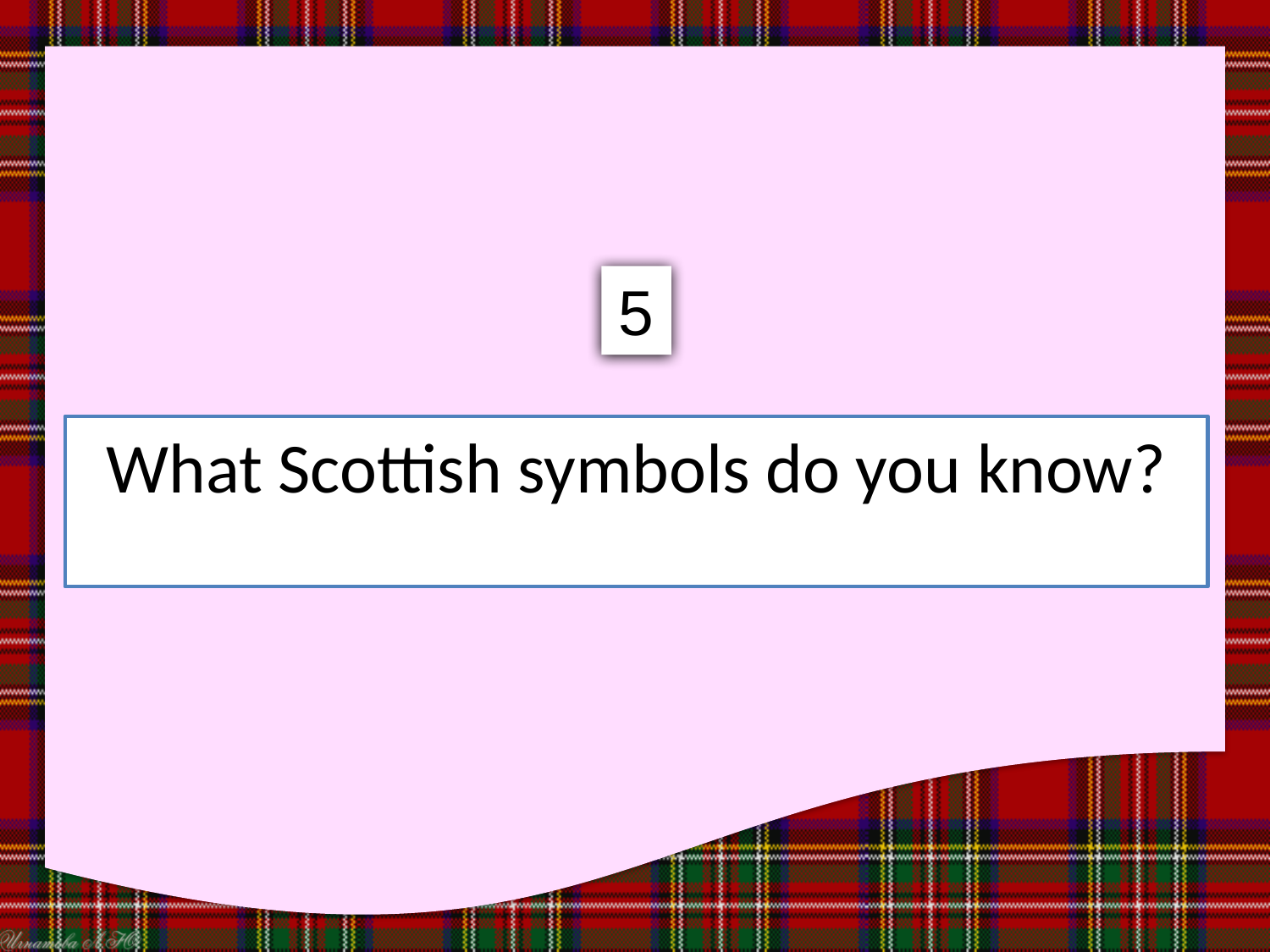

5
What Scottish symbols do you know?